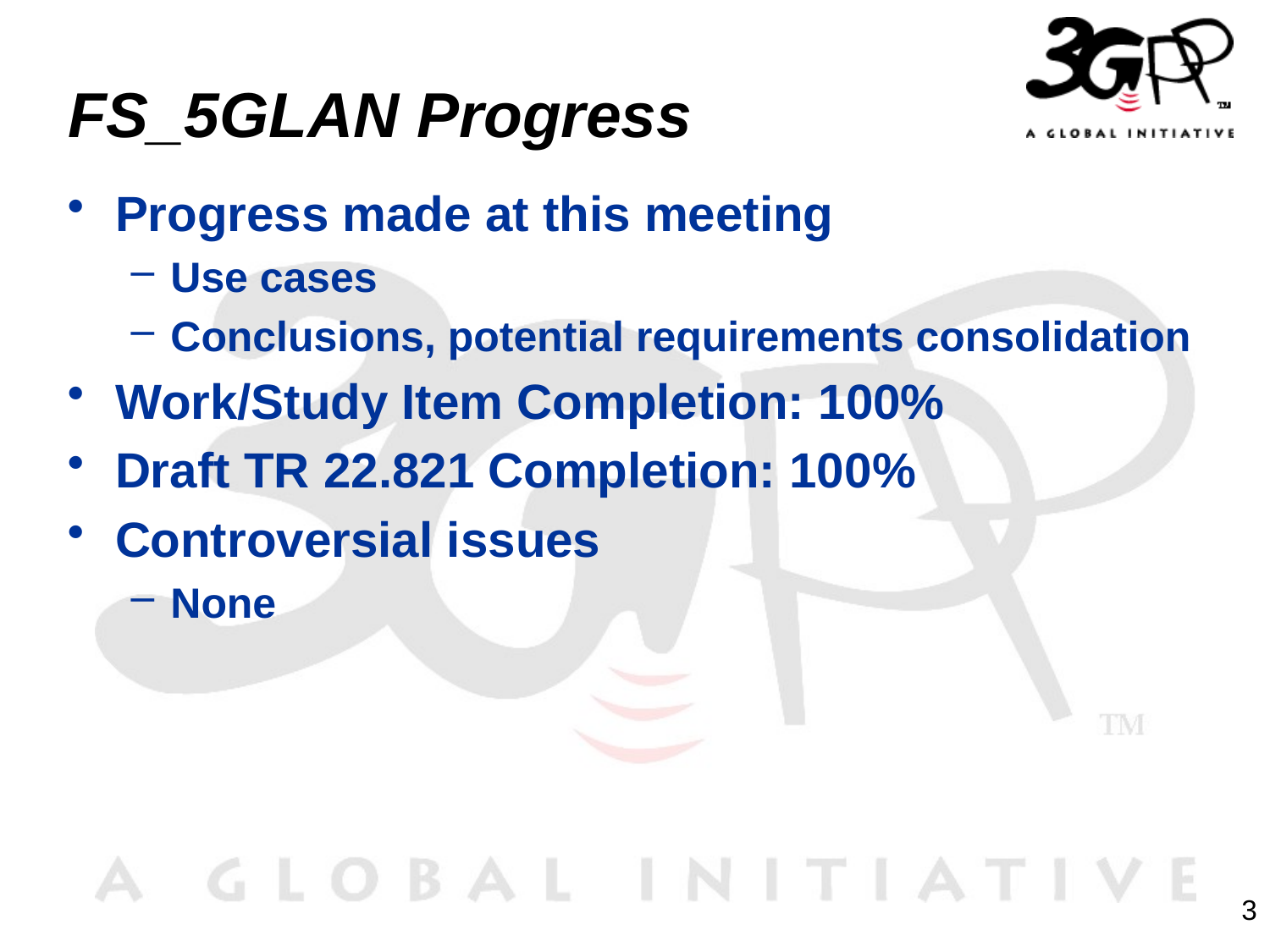

# FS_5GLAN Progress
Progress made at this meeting
Use cases
Conclusions, potential requirements consolidation
Work/Study Item Completion: 100%
Draft TR 22.821 Completion: 100%
Controversial issues
None
3